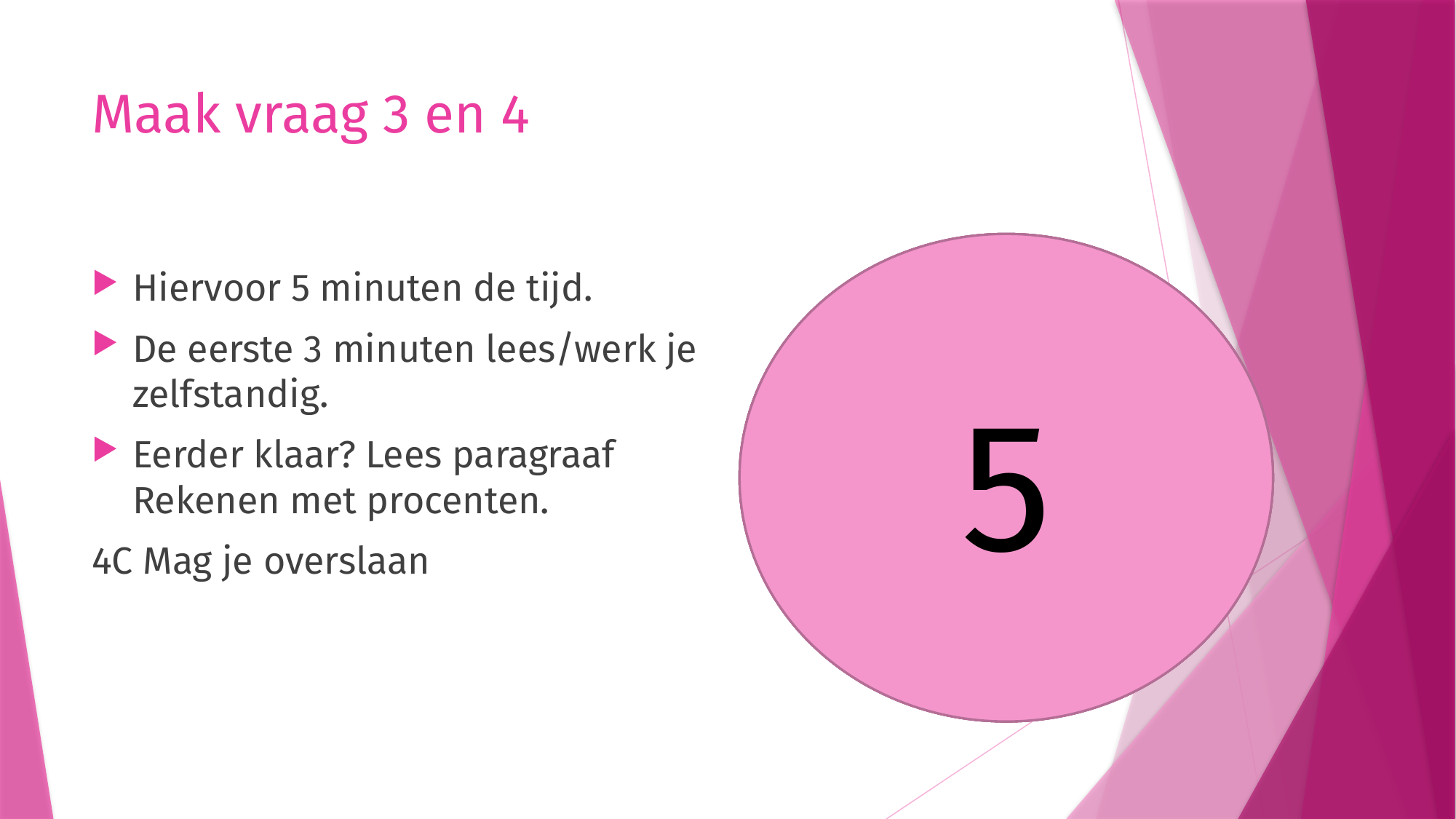

# Maak vraag 3 en 4
5
4
3
1
2
Hiervoor 5 minuten de tijd.
De eerste 3 minuten lees/werk je zelfstandig.
Eerder klaar? Lees paragraaf Rekenen met procenten.
4C Mag je overslaan